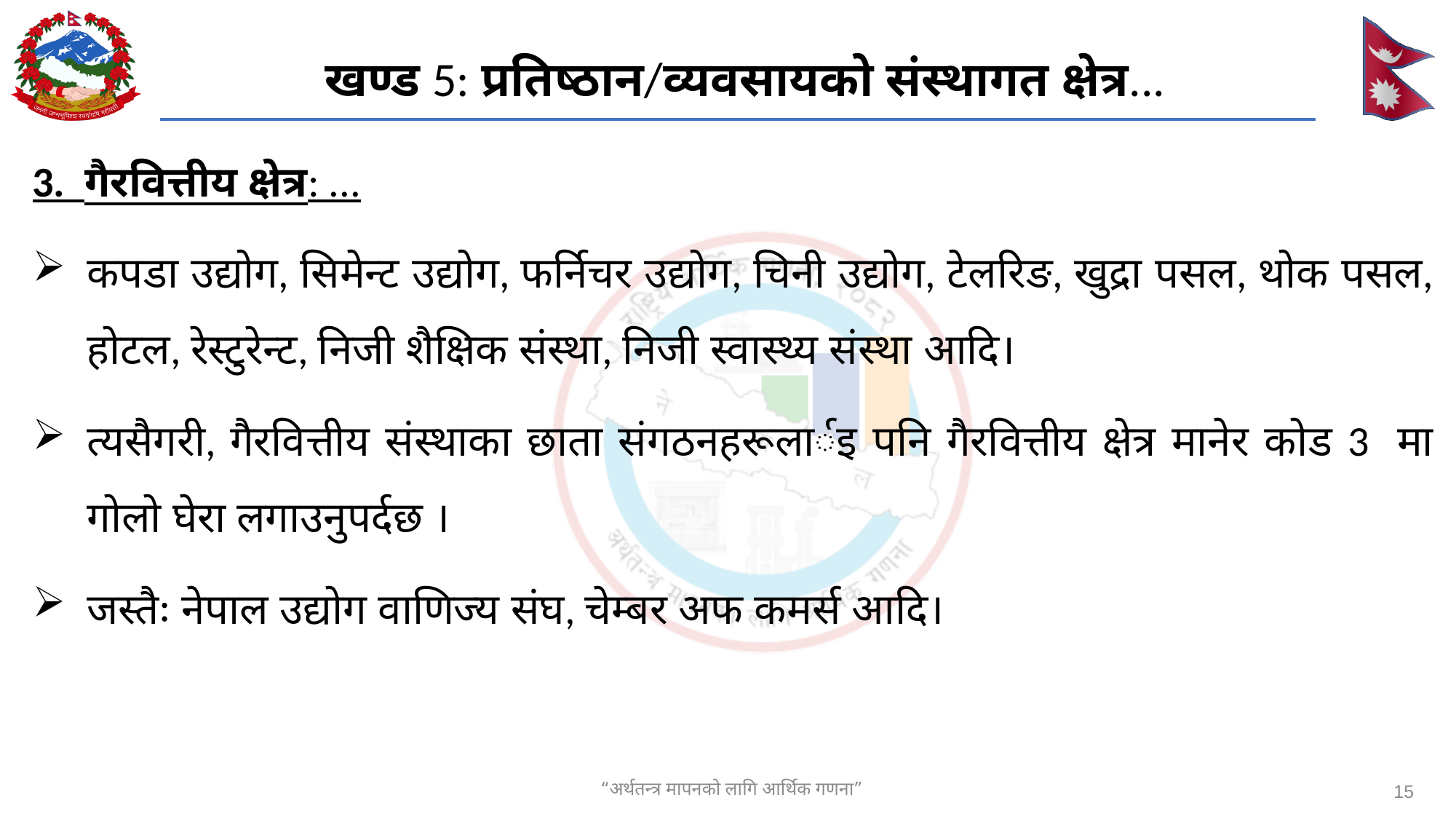

# खण्ड 5: प्रतिष्ठान/व्यवसायको संस्थागत क्षेत्र...
3.  गैरवित्तीय क्षेत्र: ...
कपडा उद्योग, सिमेन्ट उद्योग, फर्निचर उद्योग, चिनी उद्योग, टेलरिङ, खुद्रा पसल, थोक पसल, होटल, रेस्टुरेन्ट, निजी शैक्षिक संस्था, निजी स्वास्थ्य संस्था आदि।
त्यसैगरी, गैरवित्तीय संस्थाका छाता संगठनहरूलार्इ पनि गैरवित्तीय क्षेत्र मानेर कोड 3  मा गोलो घेरा लगाउनुपर्दछ ।
जस्तैः नेपाल उद्योग वाणिज्य संघ, चेम्बर अफ कमर्स आदि।

“अर्थतन्त्र मापनको लागि आर्थिक गणना”
15